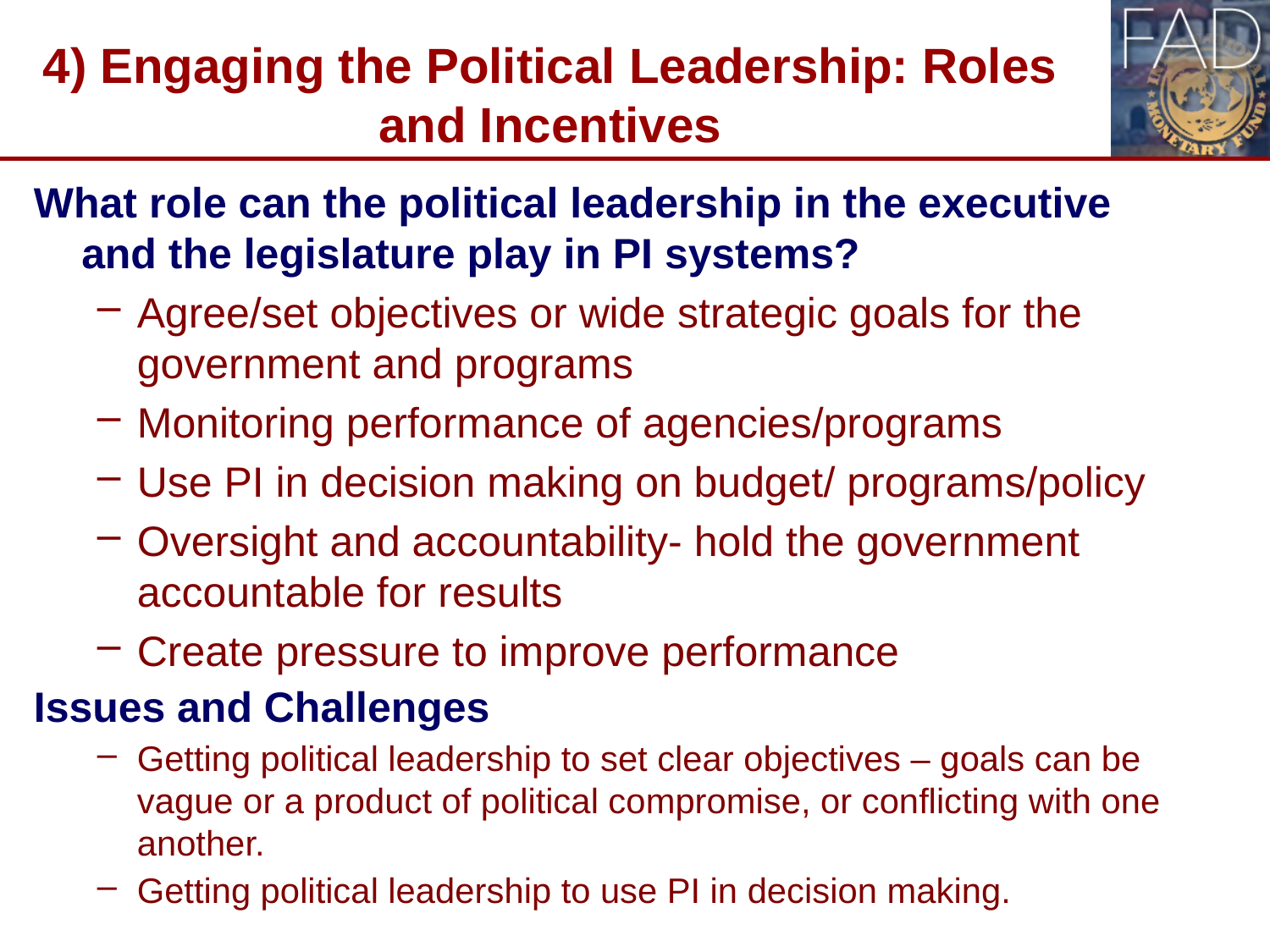

# 4) Engaging the Political Leadership: Roles and Incentives
What role can the political leadership in the executive and the legislature play in PI systems?
Agree/set objectives or wide strategic goals for the government and programs
Monitoring performance of agencies/programs
Use PI in decision making on budget/ programs/policy
Oversight and accountability- hold the government accountable for results
Create pressure to improve performance
Issues and Challenges
Getting political leadership to set clear objectives – goals can be vague or a product of political compromise, or conflicting with one another.
Getting political leadership to use PI in decision making.
19